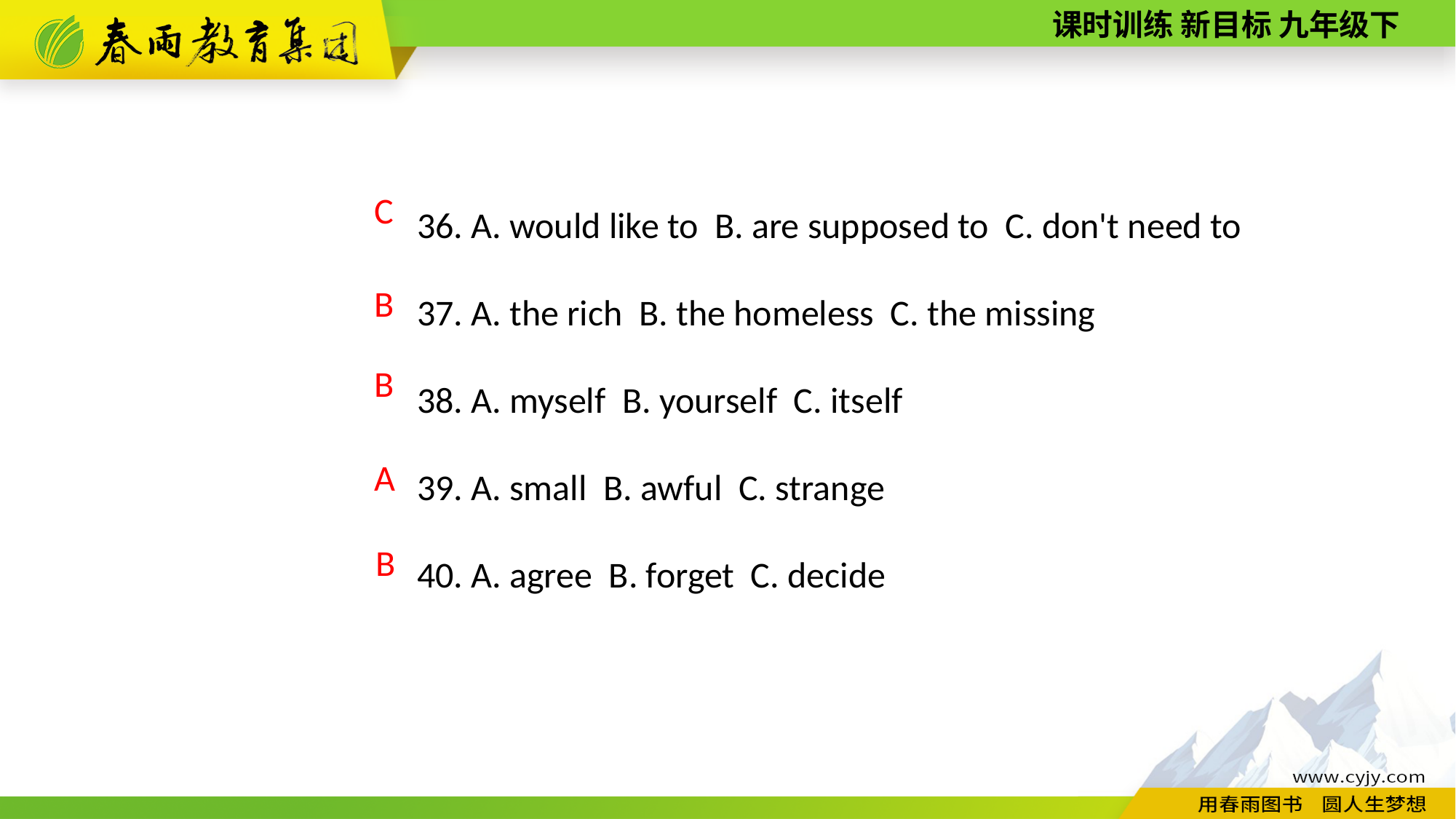

36. A. would like to  B. are supposed to  C. don't need to
37. A. the rich  B. the homeless  C. the missing
38. A. myself  B. yourself  C. itself
39. A. small  B. awful  C. strange
40. A. agree  B. forget  C. decide
C
B
B
A
B